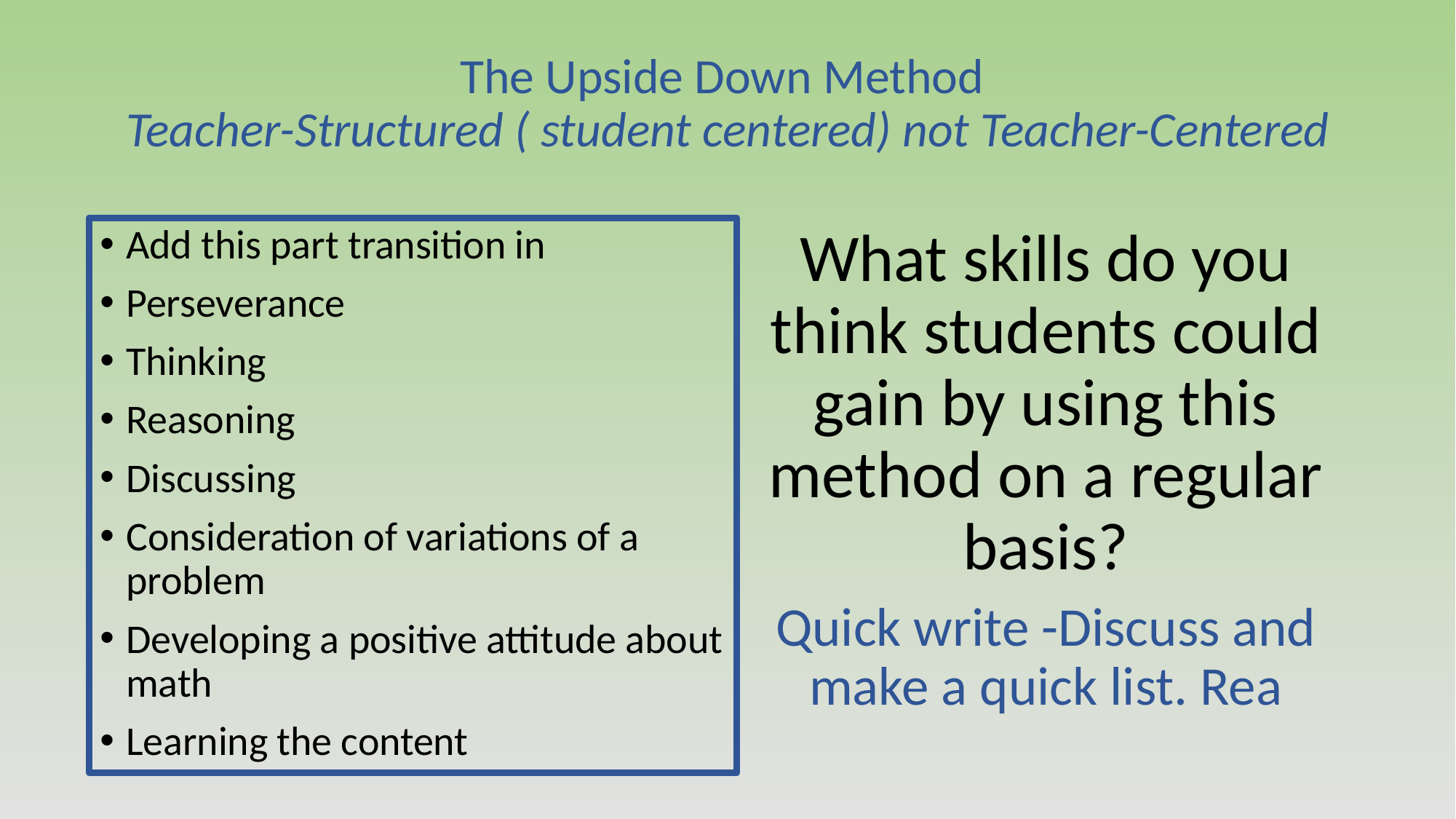

# The Upside Down Method Teacher-Structured ( student centered) not Teacher-Centered
Add this part transition in
Perseverance
Thinking
Reasoning
Discussing
Consideration of variations of a problem
Developing a positive attitude about math
Learning the content
What skills do you think students could gain by using this method on a regular basis?
Quick write -Discuss and make a quick list. Rea